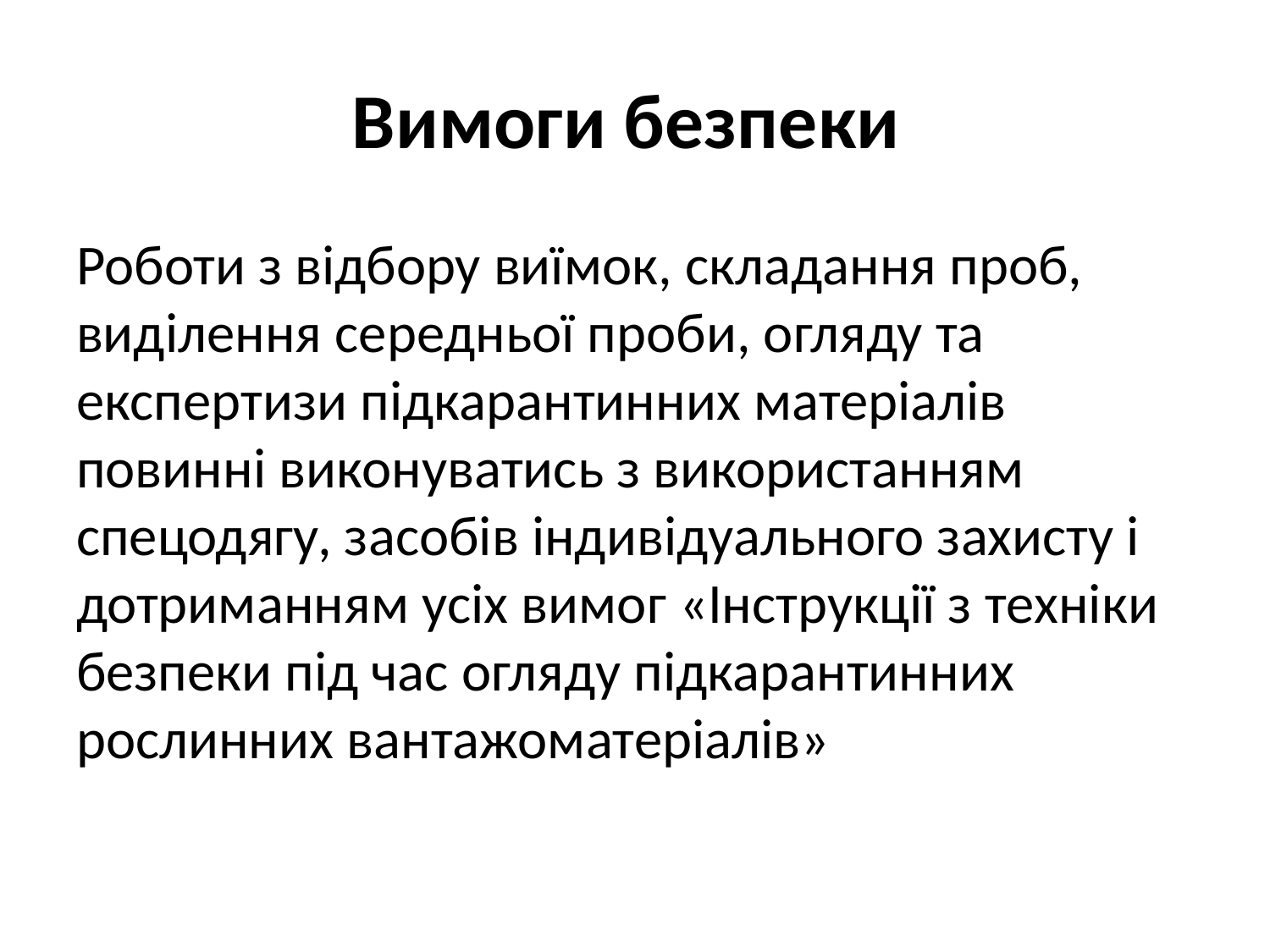

# Вимоги безпеки
Роботи з відбору виїмок, складання проб, виділення середньої проби, огляду та експертизи підкарантинних матеріалів повинні виконуватись з використанням спецодягу, засобів індивідуального захисту і дотриманням усіх вимог «Інструкції з техніки безпеки під час огляду підкарантинних рослинних вантажоматеріалів»